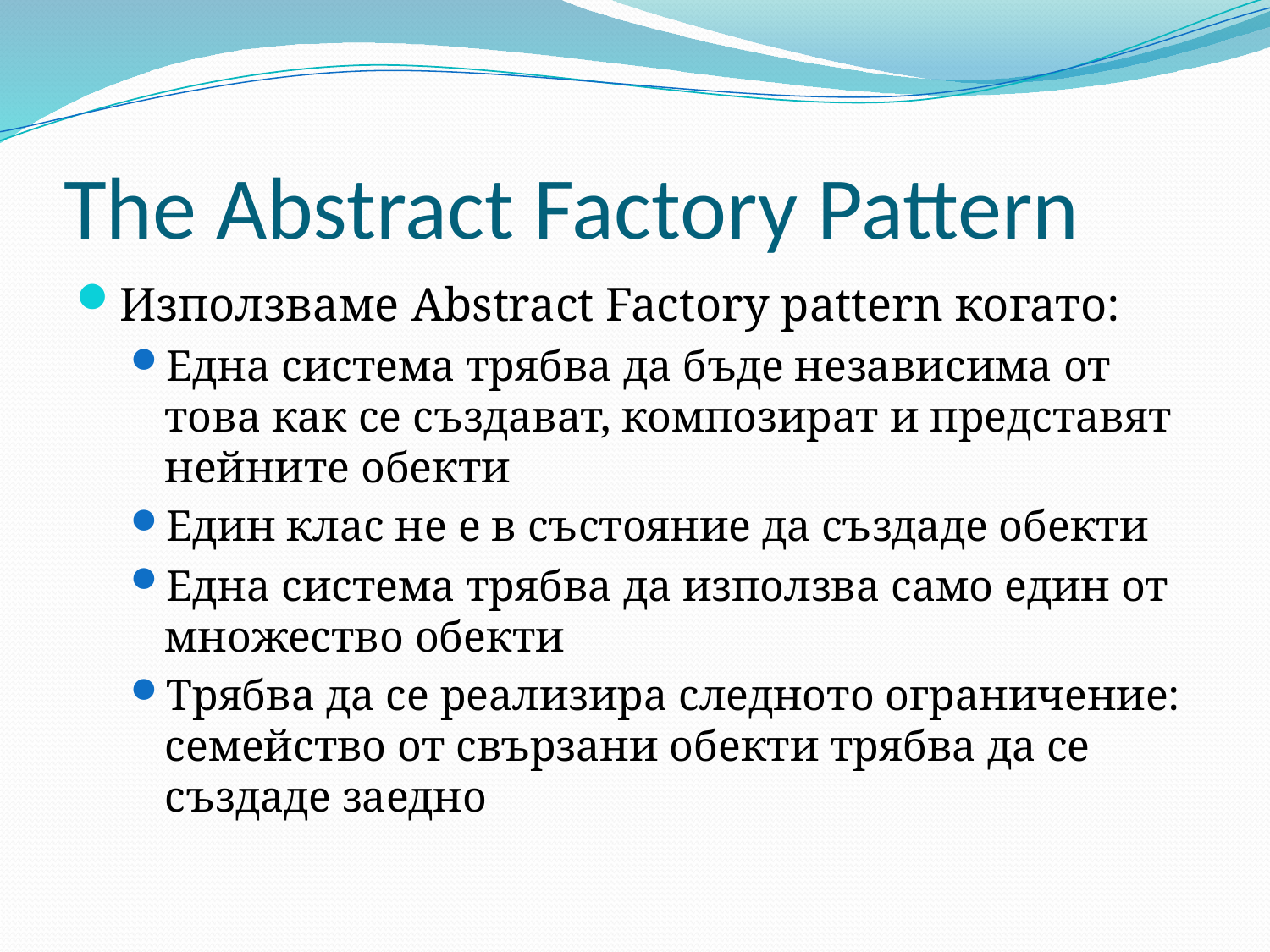

# The Abstract Factory Pattern
Използваме Abstract Factory pattern когато:
Една система трябва да бъде независима от това как се създават, композират и представят нейните обекти
Един клас не е в състояние да създаде обекти
Една система трябва да използва само един от множество обекти
Трябва да се реализира следното ограничение: семейство от свързани обекти трябва да се създаде заедно